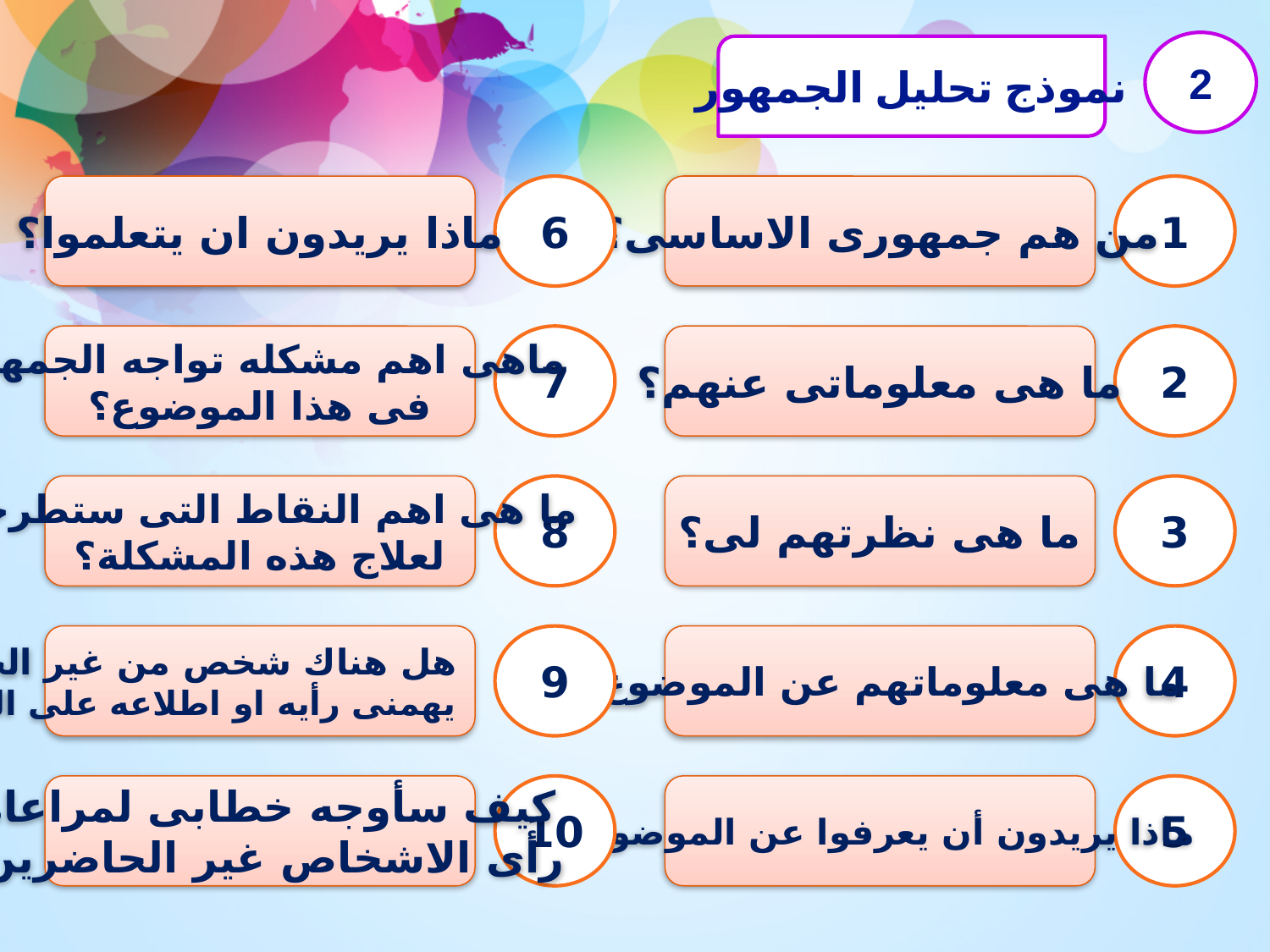

2
نموذج تحليل الجمهور
ماذا يريدون ان يتعلموا؟
6
من هم جمهورى الاساسى؟
1
ماهى اهم مشكله تواجه الجمهور
فى هذا الموضوع؟
7
ما هى معلوماتى عنهم؟
2
ما هى اهم النقاط التى ستطرحها
لعلاج هذه المشكلة؟
8
ما هى نظرتهم لى؟
3
هل هناك شخص من غير الحاضرين
يهمنى رأيه او اطلاعه على المحاضرة؟
9
ما هى معلوماتهم عن الموضوع؟
4
كيف سأوجه خطابى لمراعاة
رأى الاشخاص غير الحاضرين؟
10
ماذا يريدون أن يعرفوا عن الموضوع؟
5